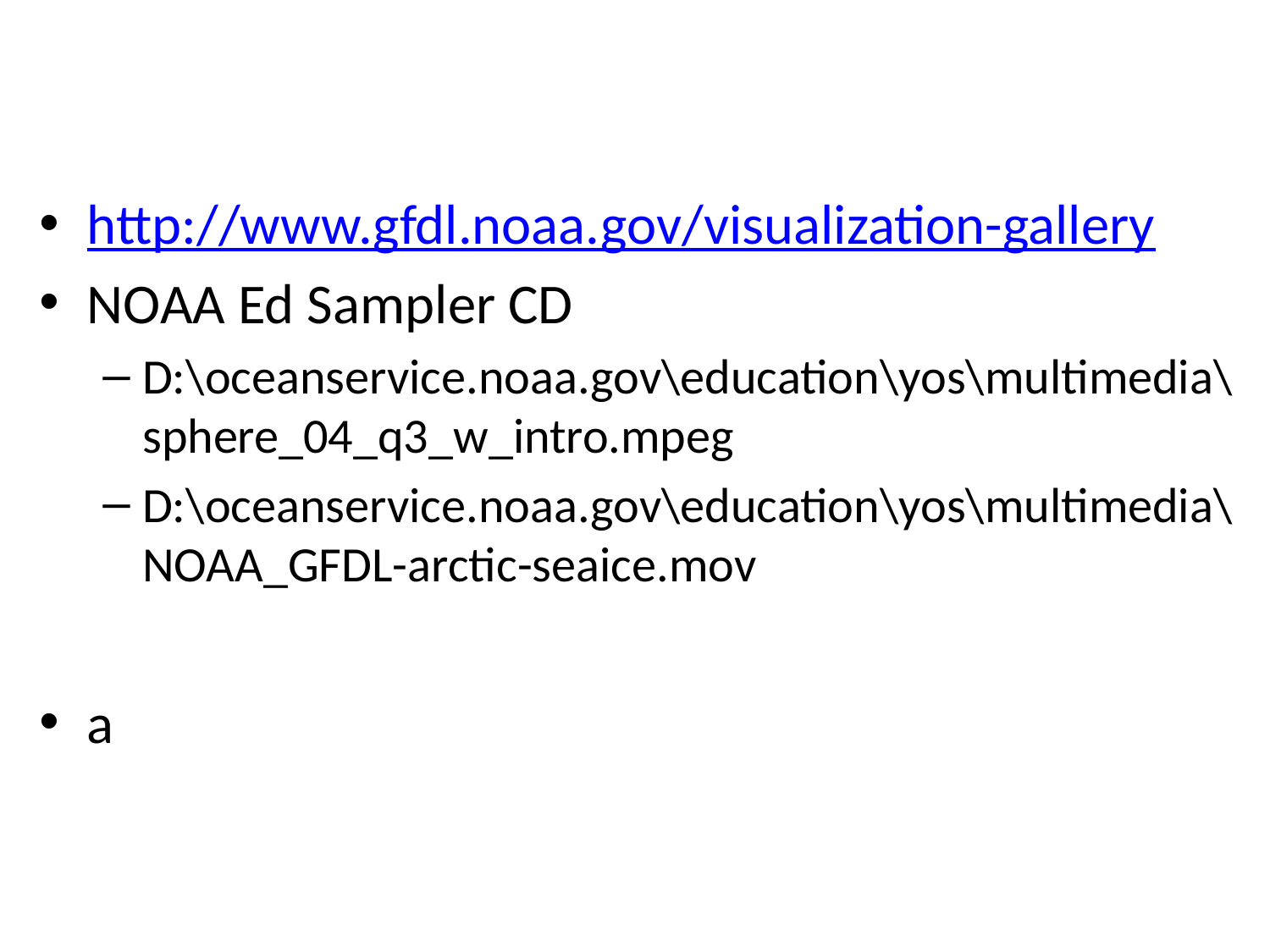

#
http://www.gfdl.noaa.gov/visualization-gallery
NOAA Ed Sampler CD
D:\oceanservice.noaa.gov\education\yos\multimedia\sphere_04_q3_w_intro.mpeg
D:\oceanservice.noaa.gov\education\yos\multimedia\NOAA_GFDL-arctic-seaice.mov

a